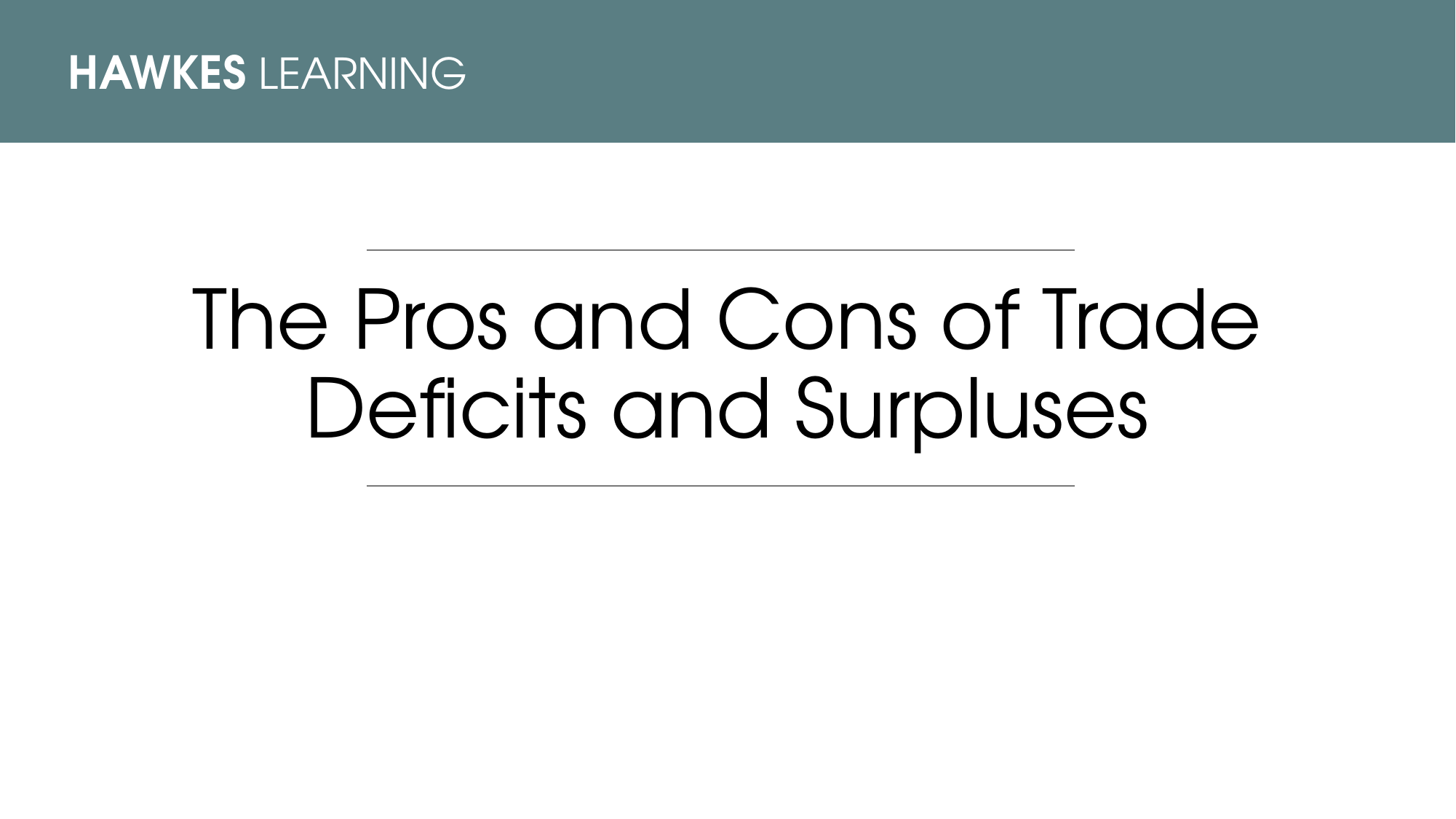

HAWKES LEARNING
The Pros and Cons of Trade Deficits and Surpluses